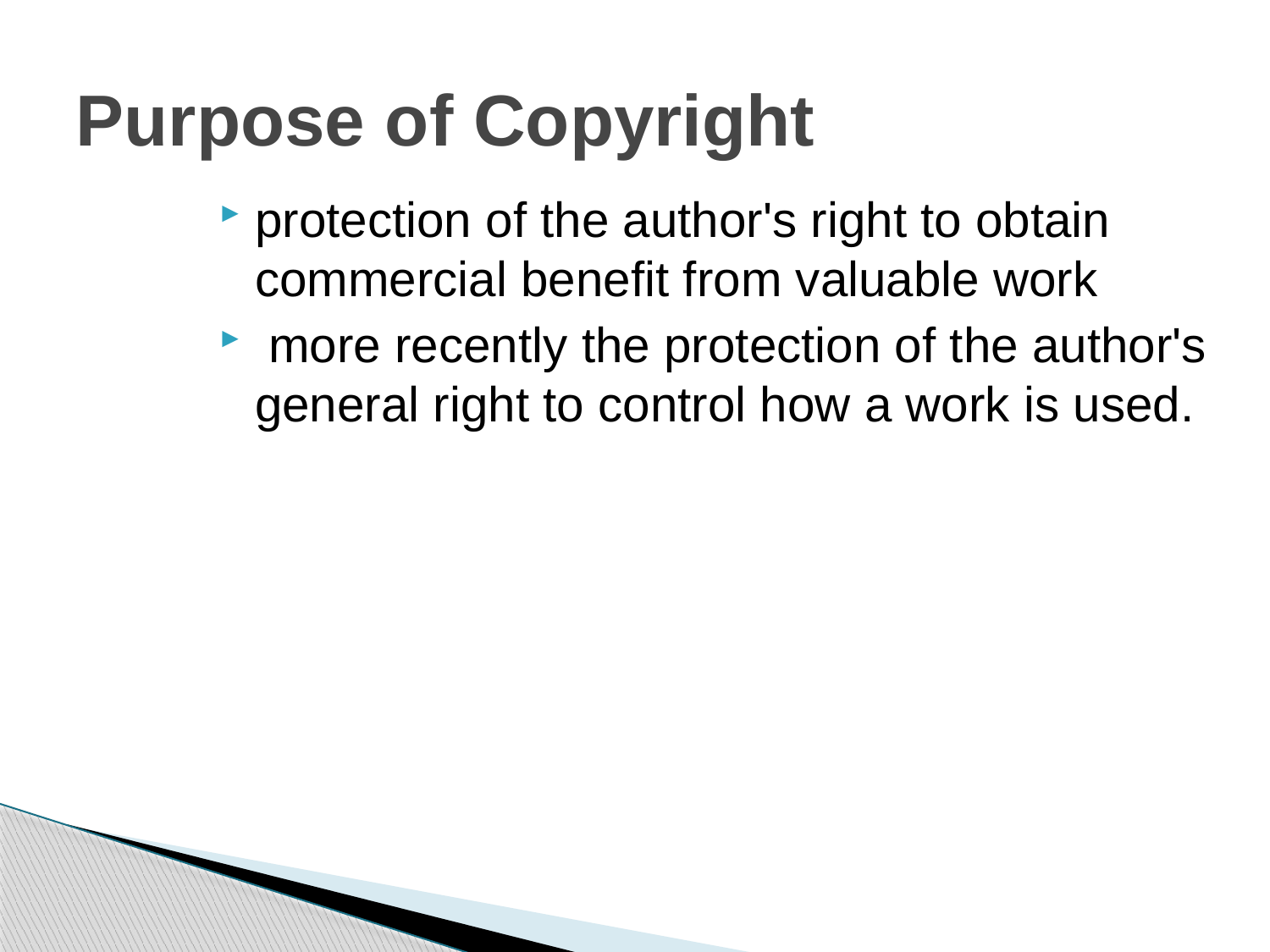

# Purpose of Copyright
protection of the author's right to obtain commercial benefit from valuable work
 more recently the protection of the author's general right to control how a work is used.